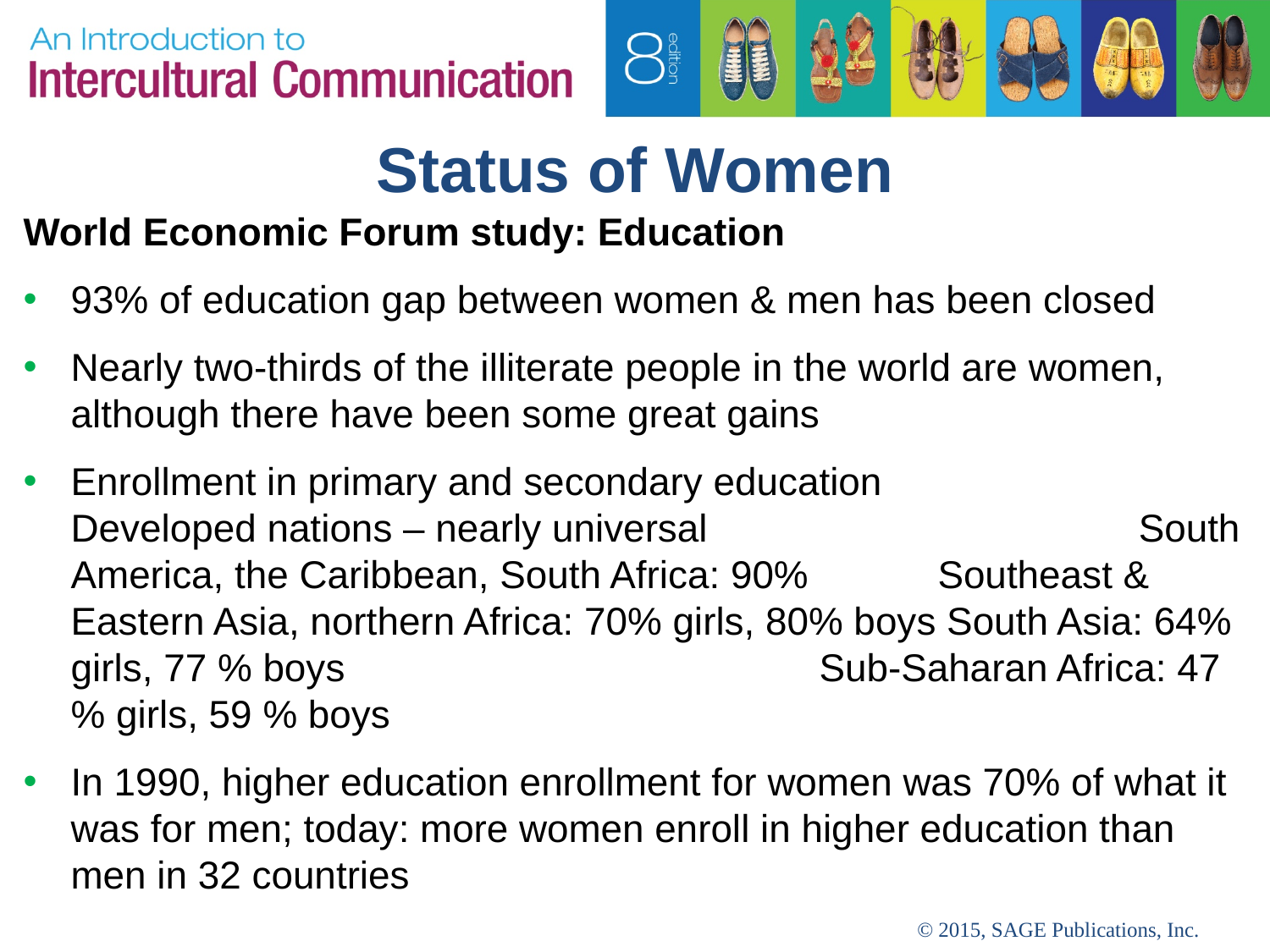

# Status of Women
World Economic Forum study: Education
93% of education gap between women & men has been closed
Nearly two-thirds of the illiterate people in the world are women, although there have been some great gains
Enrollment in primary and secondary education                      Developed nations – nearly universal                                        South America, the Caribbean, South Africa: 90%            Southeast & Eastern Asia, northern Africa: 70% girls, 80% boys South Asia: 64% girls, 77 % boys                                            Sub-Saharan Africa: 47 % girls, 59 % boys
In 1990, higher education enrollment for women was 70% of what it was for men; today: more women enroll in higher education than men in 32 countries

© 2015, SAGE Publications, Inc.